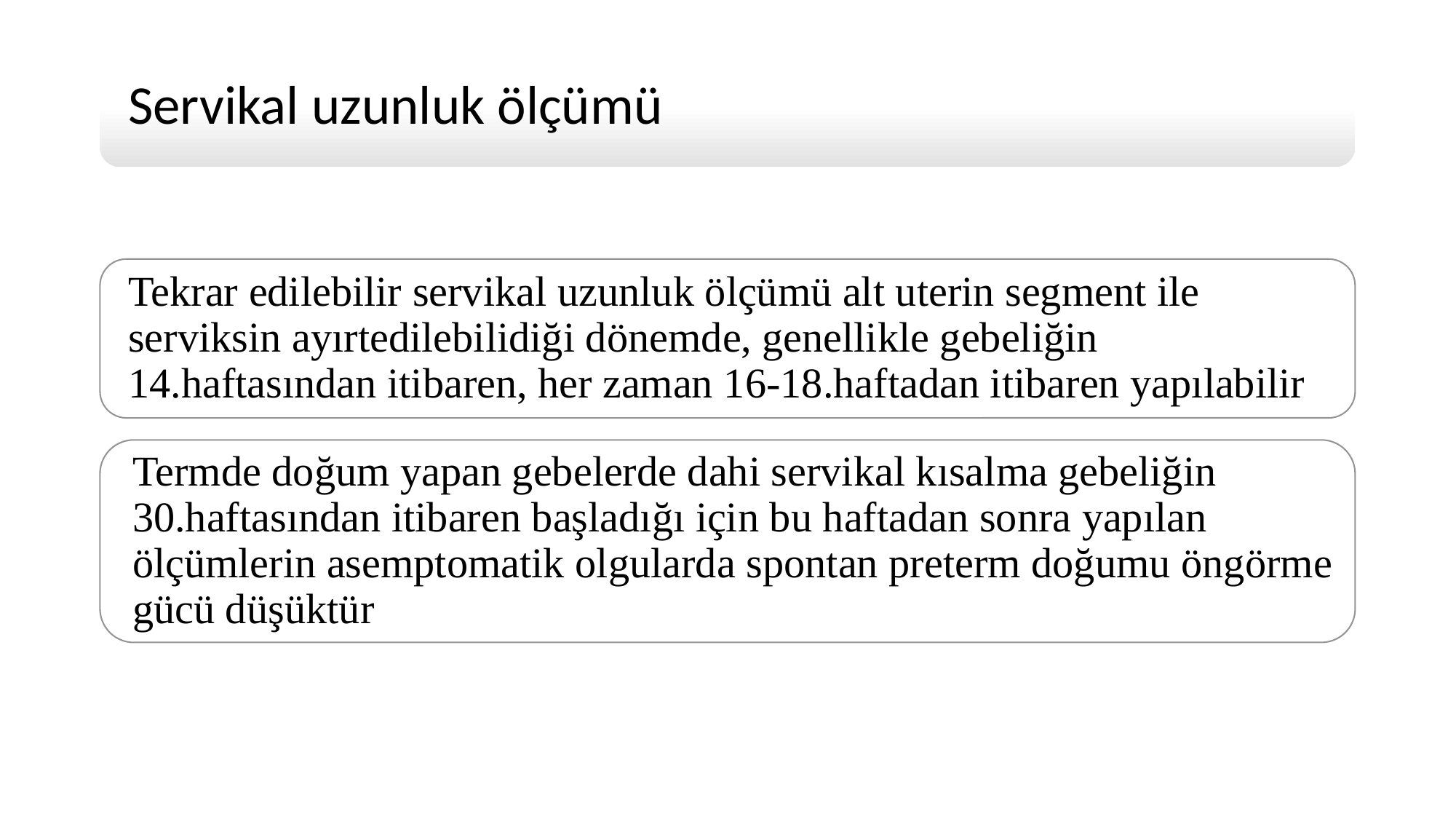

Servikal uzunluk ölçümü
Tekrar edilebilir servikal uzunluk ölçümü alt uterin segment ile serviksin ayırtedilebilidiği dönemde, genellikle gebeliğin 14.haftasından itibaren, her zaman 16-18.haftadan itibaren yapılabilir
Termde doğum yapan gebelerde dahi servikal kısalma gebeliğin 30.haftasından itibaren başladığı için bu haftadan sonra yapılan ölçümlerin asemptomatik olgularda spontan preterm doğumu öngörme gücü düşüktür